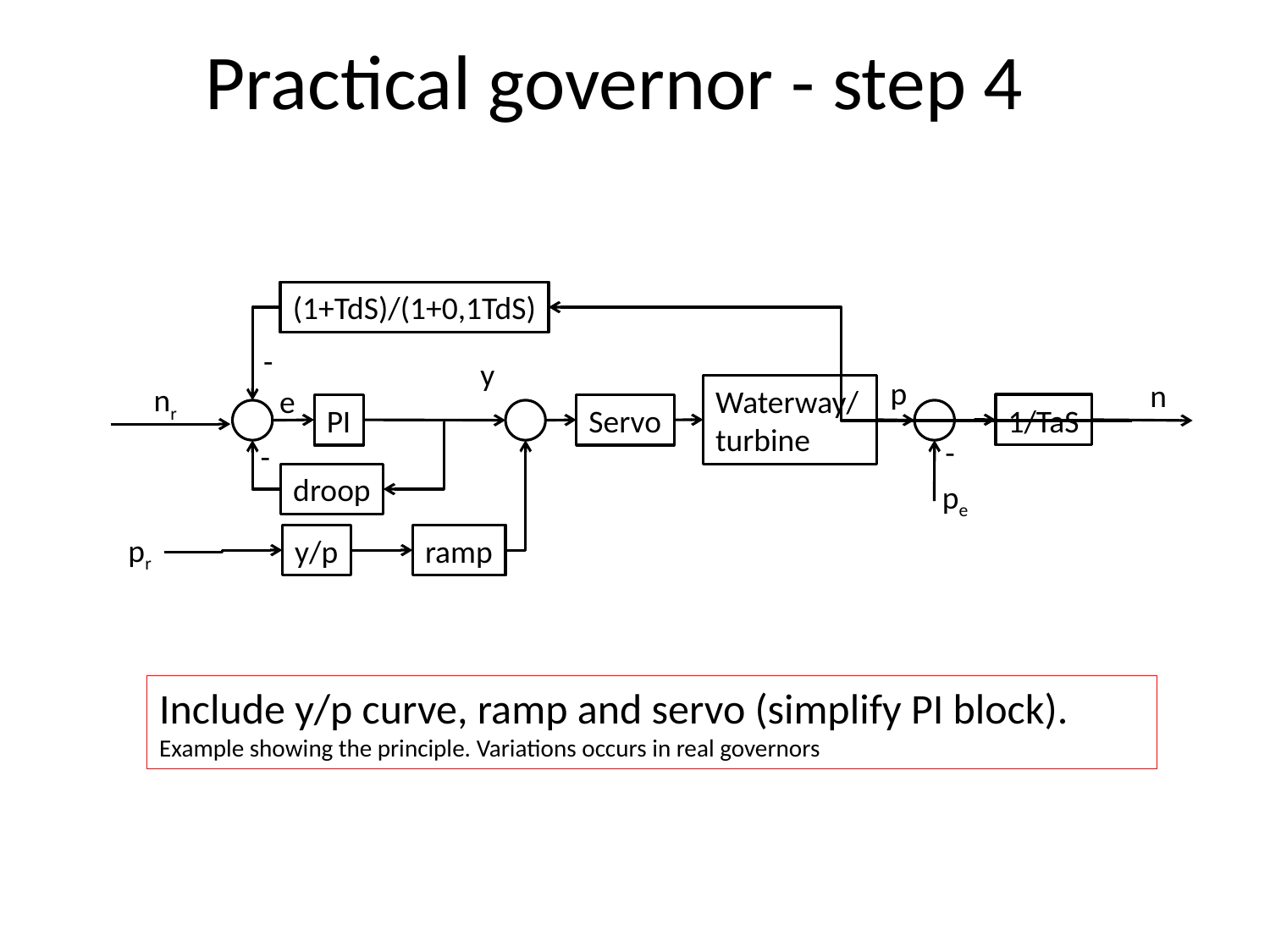

Practical governor - step 4
(1+TdS)/(1+0,1TdS)
-
y
p
n
nr
Waterway/
turbine
e
1/TaS
PI
Servo

-
-
droop
pe
pr
ramp
y/p
Include y/p curve, ramp and servo (simplify PI block).
Example showing the principle. Variations occurs in real governors